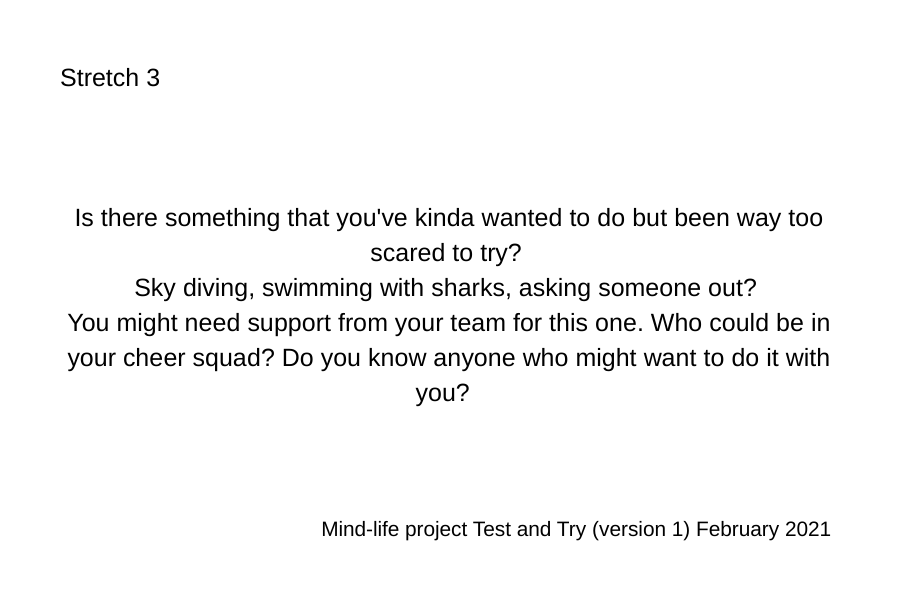

Stretch 3
Is there something that you've kinda wanted to do but been way too scared to try?
Sky diving, swimming with sharks, asking someone out?
You might need support from your team for this one. Who could be in your cheer squad? Do you know anyone who might want to do it with you?
Mind-life project Test and Try (version 1) February 2021